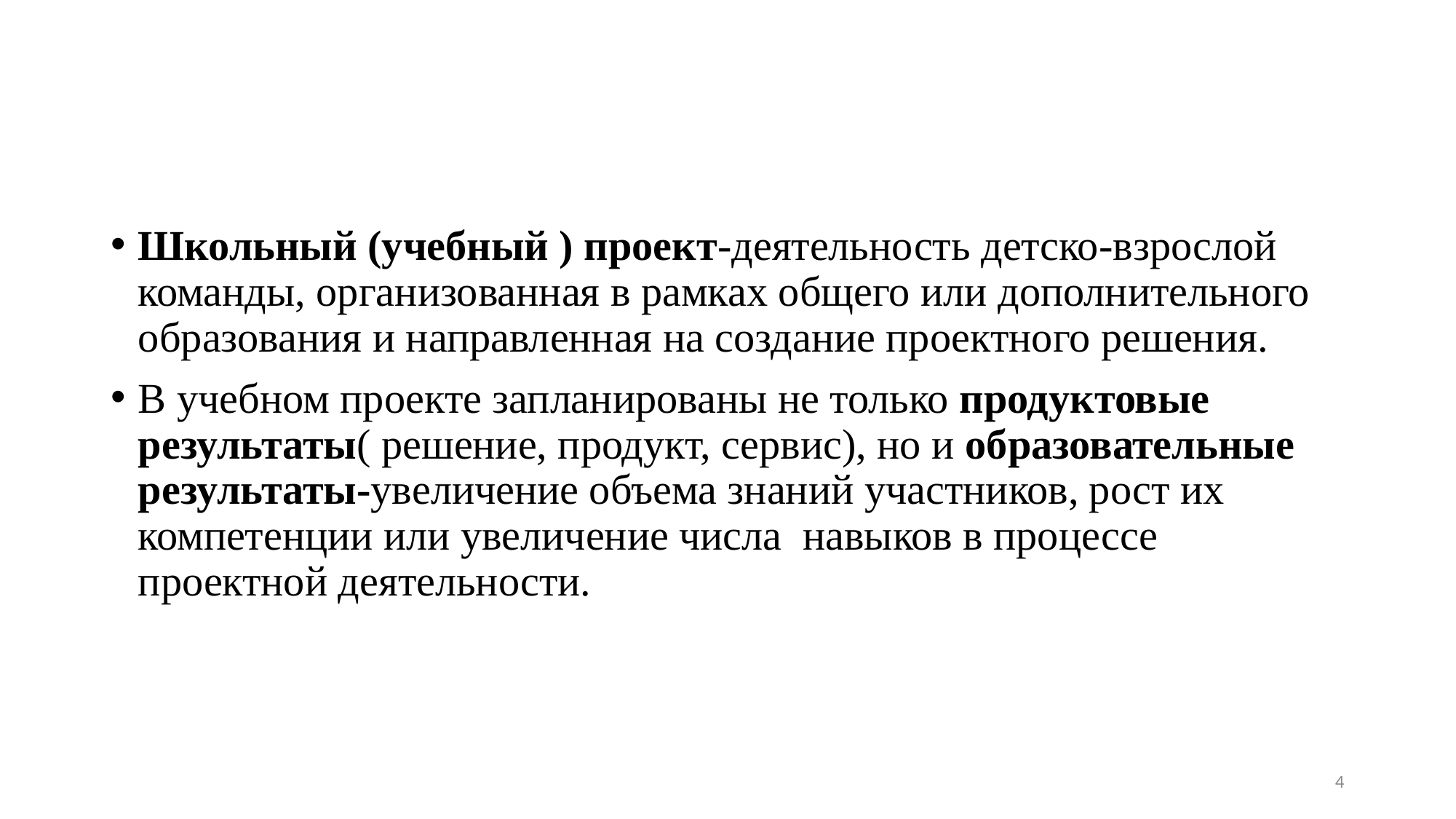

#
Школьный (учебный ) проект-деятельность детско-взрослой команды, организованная в рамках общего или дополнительного образования и направленная на создание проектного решения.
В учебном проекте запланированы не только продуктовые результаты( решение, продукт, сервис), но и образовательные результаты-увеличение объема знаний участников, рост их компетенции или увеличение числа  навыков в процессе проектной деятельности.
4